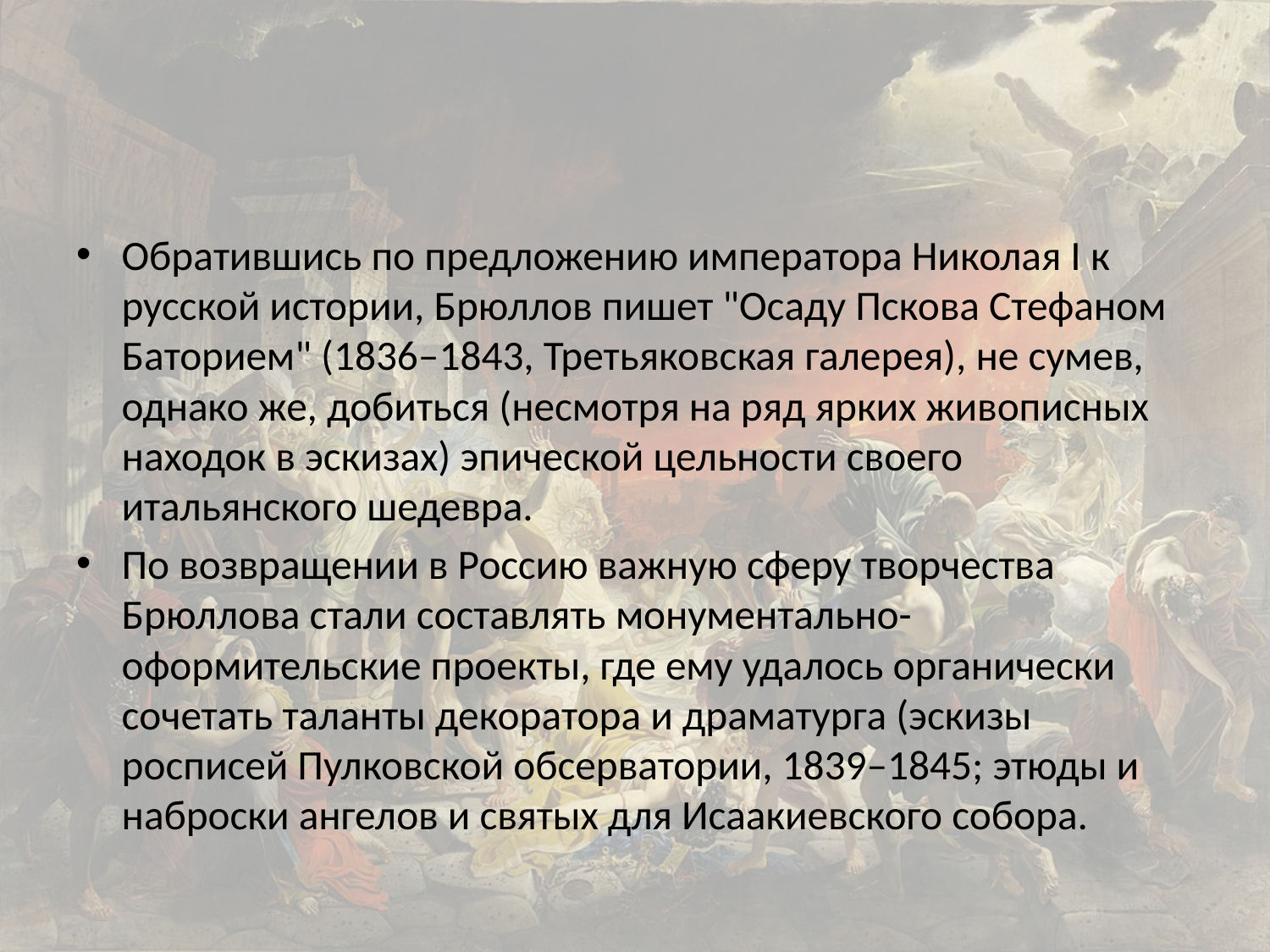

#
Обратившись по предложению императора Николая I к русской истории, Брюллов пишет "Осаду Пскова Стефаном Баторием" (1836–1843, Третьяковская галерея), не сумев, однако же, добиться (несмотря на ряд ярких живописных находок в эскизах) эпической цельности своего итальянского шедевра.
По возвращении в Россию важную сферу творчества Брюллова стали составлять монументально-оформительские проекты, где ему удалось органически сочетать таланты декоратора и драматурга (эскизы росписей Пулковской обсерватории, 1839–1845; этюды и наброски ангелов и святых для Исаакиевского собора.